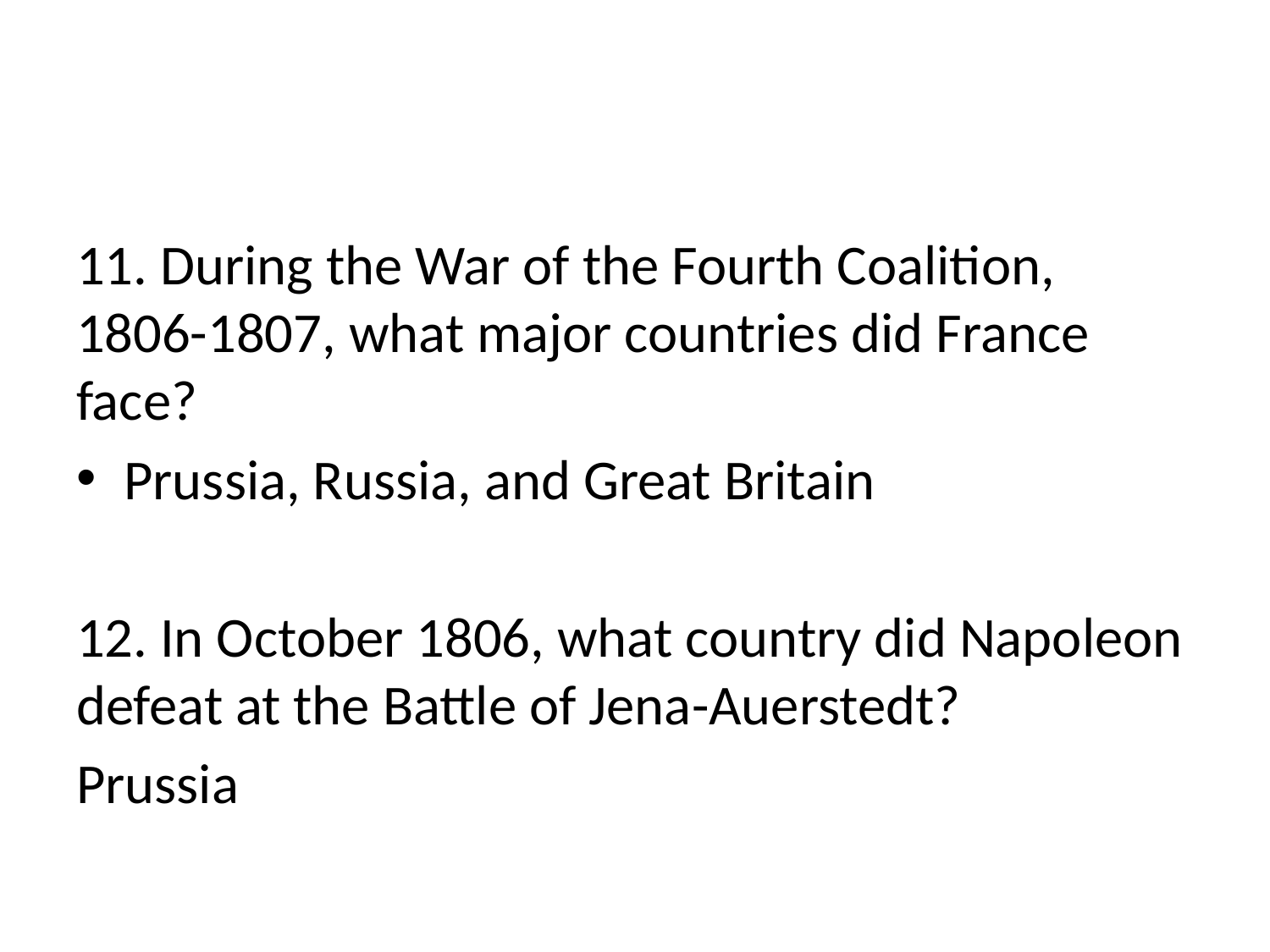

#
11. During the War of the Fourth Coalition, 1806-1807, what major countries did France face?
Prussia, Russia, and Great Britain

12. In October 1806, what country did Napoleon defeat at the Battle of Jena-Auerstedt?
Prussia